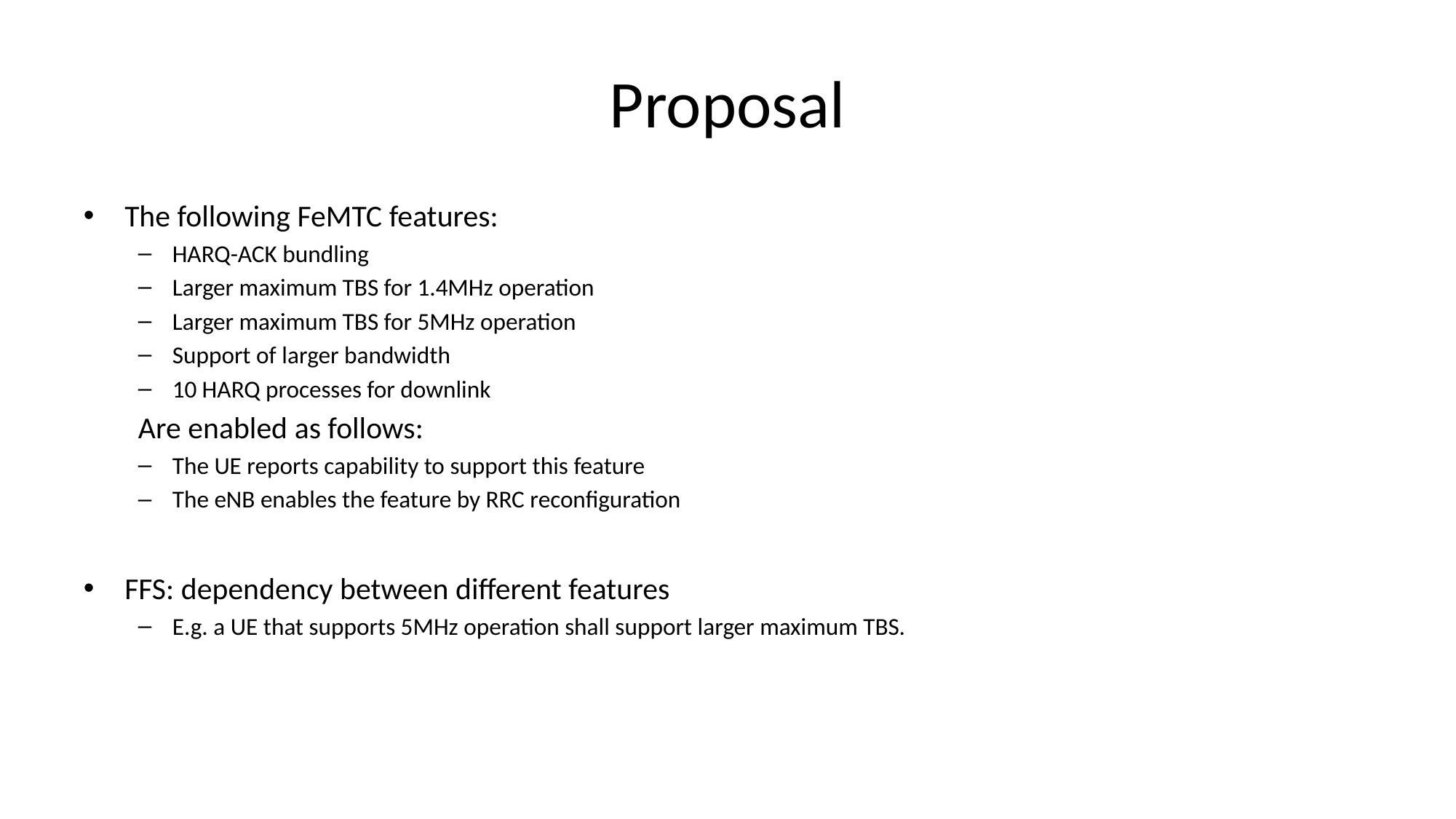

# Proposal
The following FeMTC features:
HARQ-ACK bundling
Larger maximum TBS for 1.4MHz operation
Larger maximum TBS for 5MHz operation
Support of larger bandwidth
10 HARQ processes for downlink
Are enabled as follows:
The UE reports capability to support this feature
The eNB enables the feature by RRC reconfiguration

FFS: dependency between different features
E.g. a UE that supports 5MHz operation shall support larger maximum TBS.